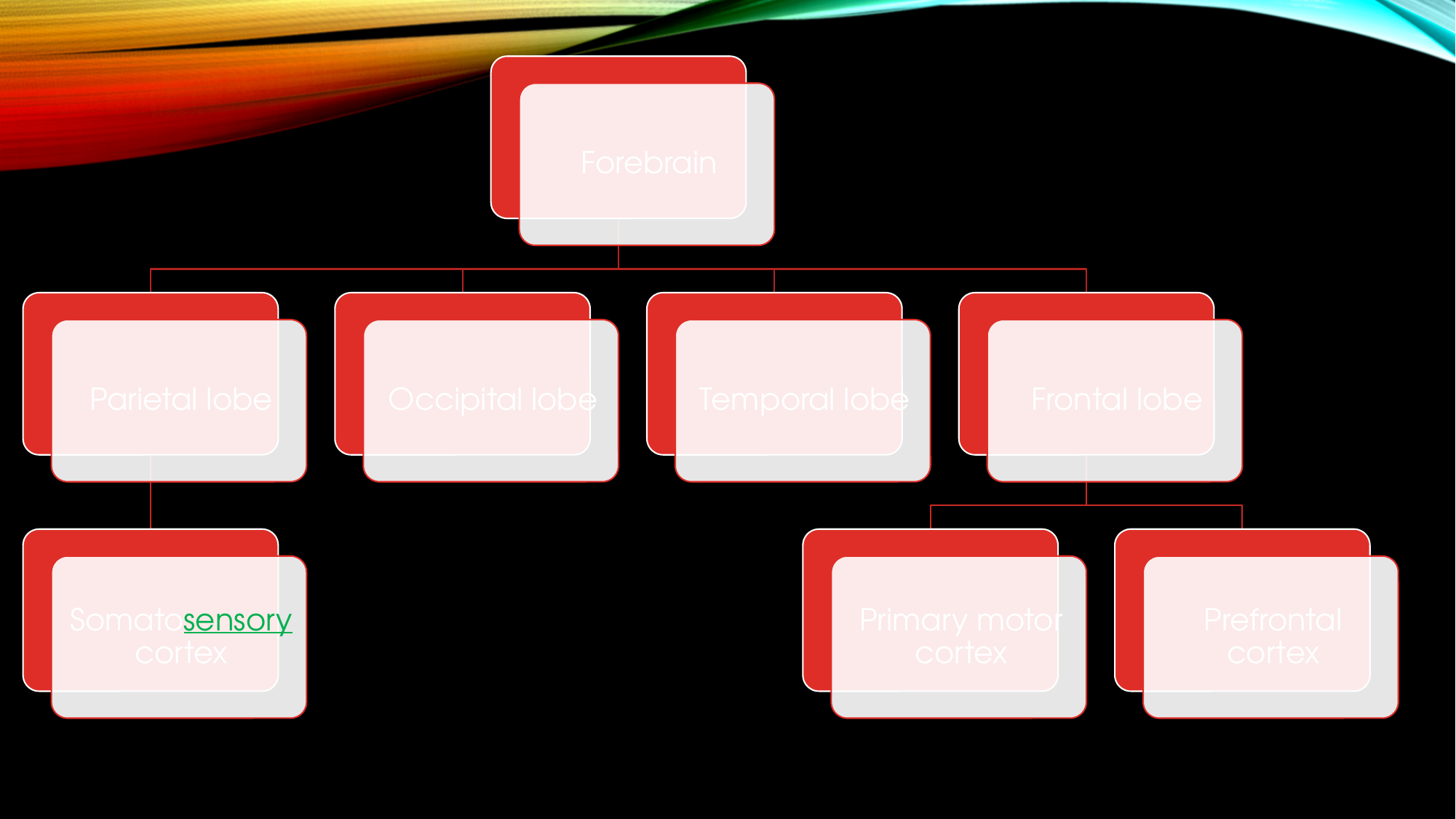

Forebrain
Frontal lobe
Prefrontal cortex
Primary motor cortex
Temporal lobe
Occipital lobe
Parietal lobe
Somatosensory cortex